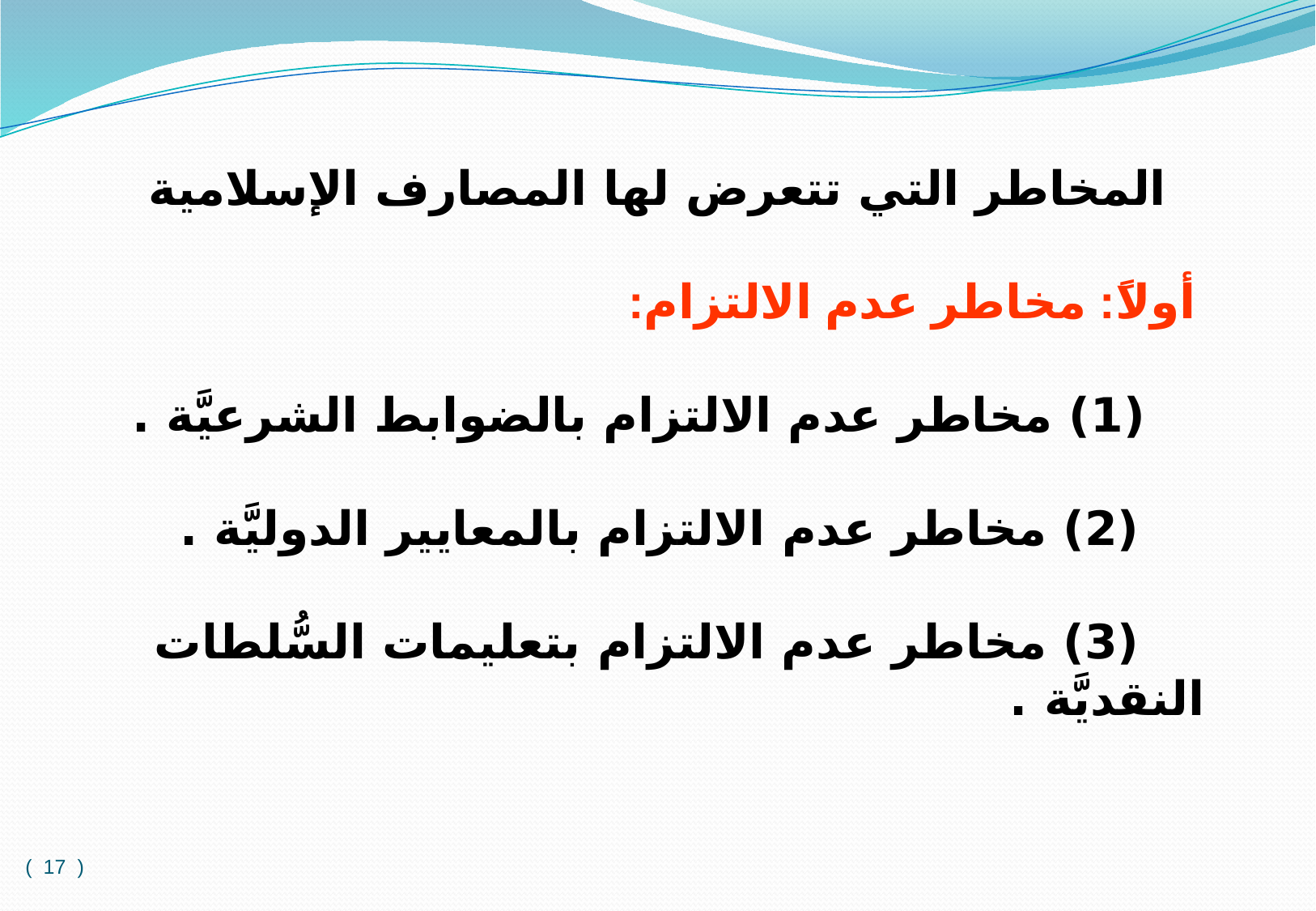

المخاطر التي تتعرض لها المصارف الإسلامية

 أولاً: مخاطر عدم الالتزام:

       (1) مخاطر عدم الالتزام بالضوابط الشرعيَّة .

    (2) مخاطر عدم الالتزام بالمعايير الدوليَّة .

    (3) مخاطر عدم الالتزام بتعليمات السُّلطات النقديَّة .

(  17  )